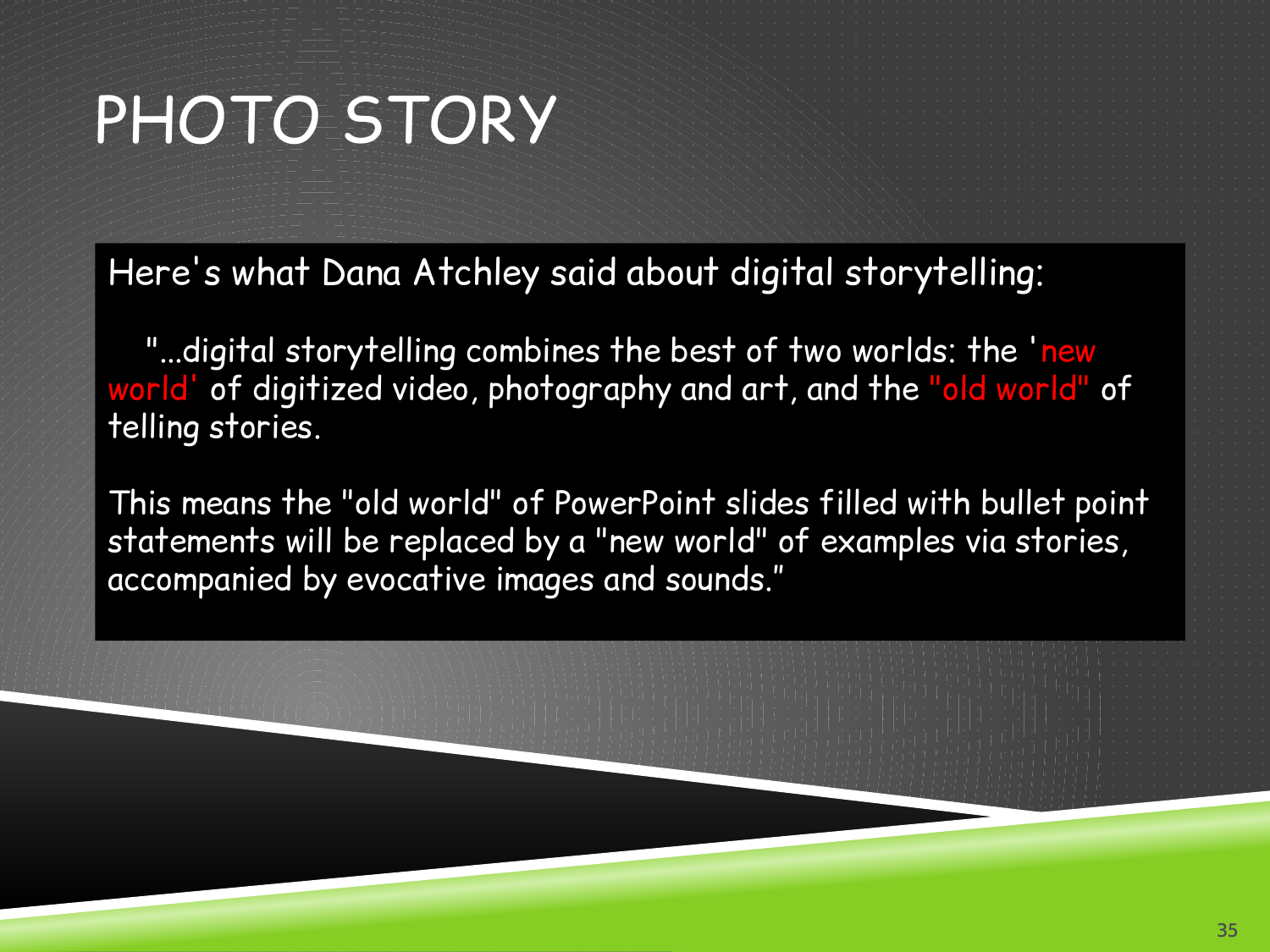

# Photo Story
Here's what Dana Atchley said about digital storytelling:

    "...digital storytelling combines the best of two worlds: the 'new world' of digitized video, photography and art, and the "old world" of telling stories.

This means the "old world" of PowerPoint slides filled with bullet point statements will be replaced by a "new world" of examples via stories, accompanied by evocative images and sounds.”

35